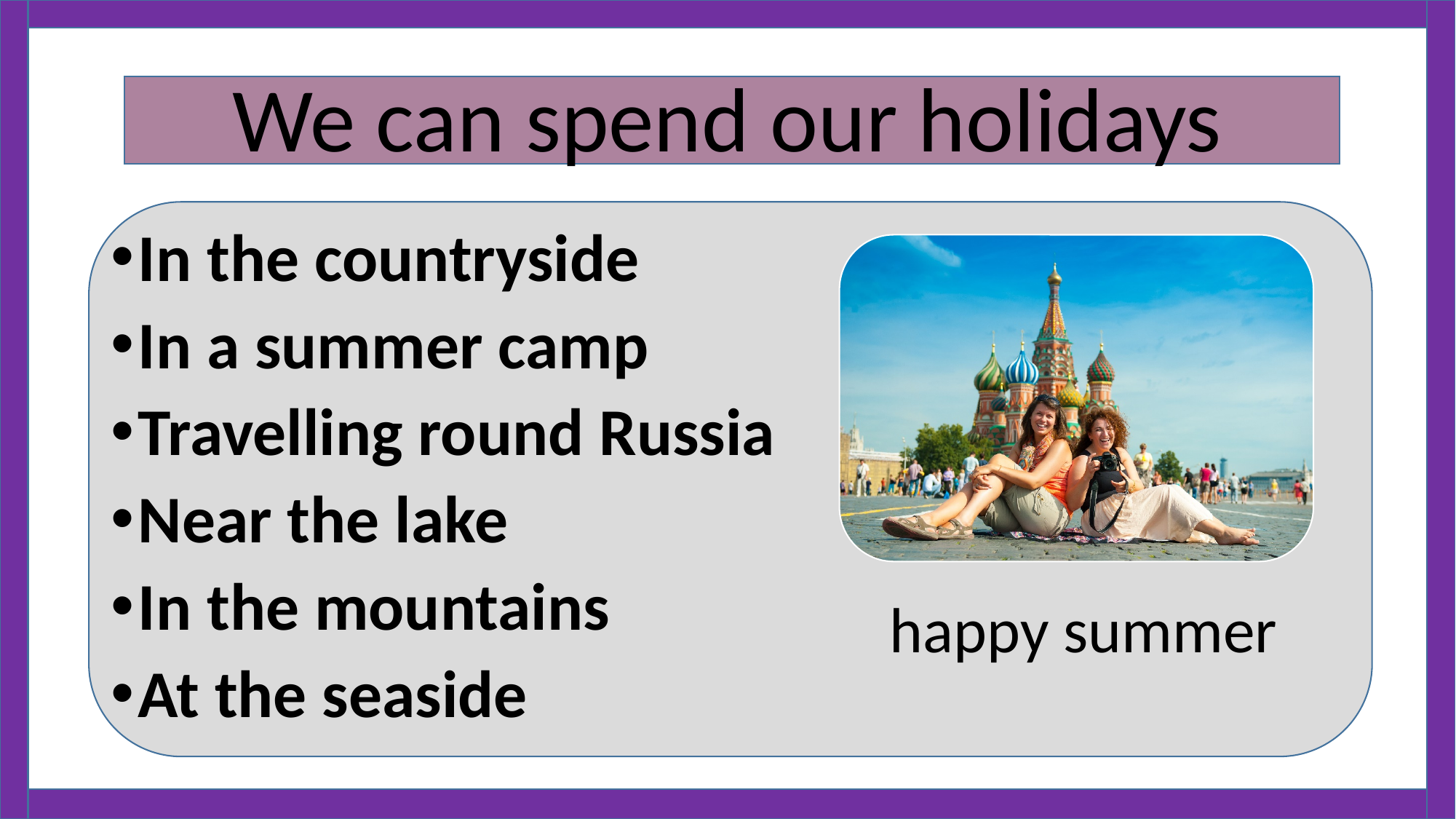

# We can spend our holidays

In the countryside
In a summer camp
Travelling round Russia
Near the lake
In the mountains
At the seaside
 happy summer